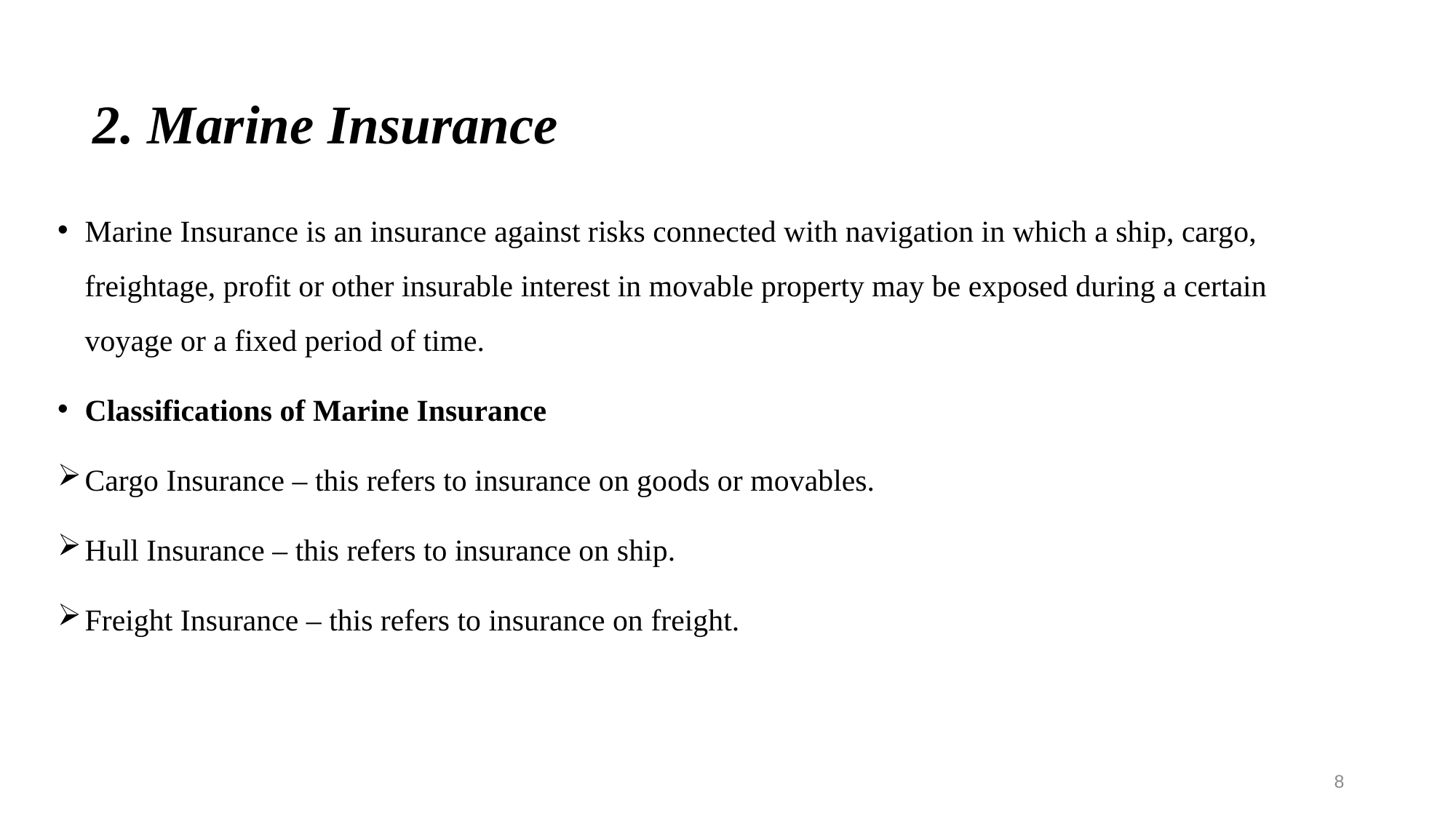

# 2. Marine Insurance
Marine Insurance is an insurance against risks connected with navigation in which a ship, cargo, freightage, profit or other insurable interest in movable property may be exposed during a certain voyage or a fixed period of time.
Classifications of Marine Insurance
Cargo Insurance – this refers to insurance on goods or movables.
Hull Insurance – this refers to insurance on ship.
Freight Insurance – this refers to insurance on freight.
8